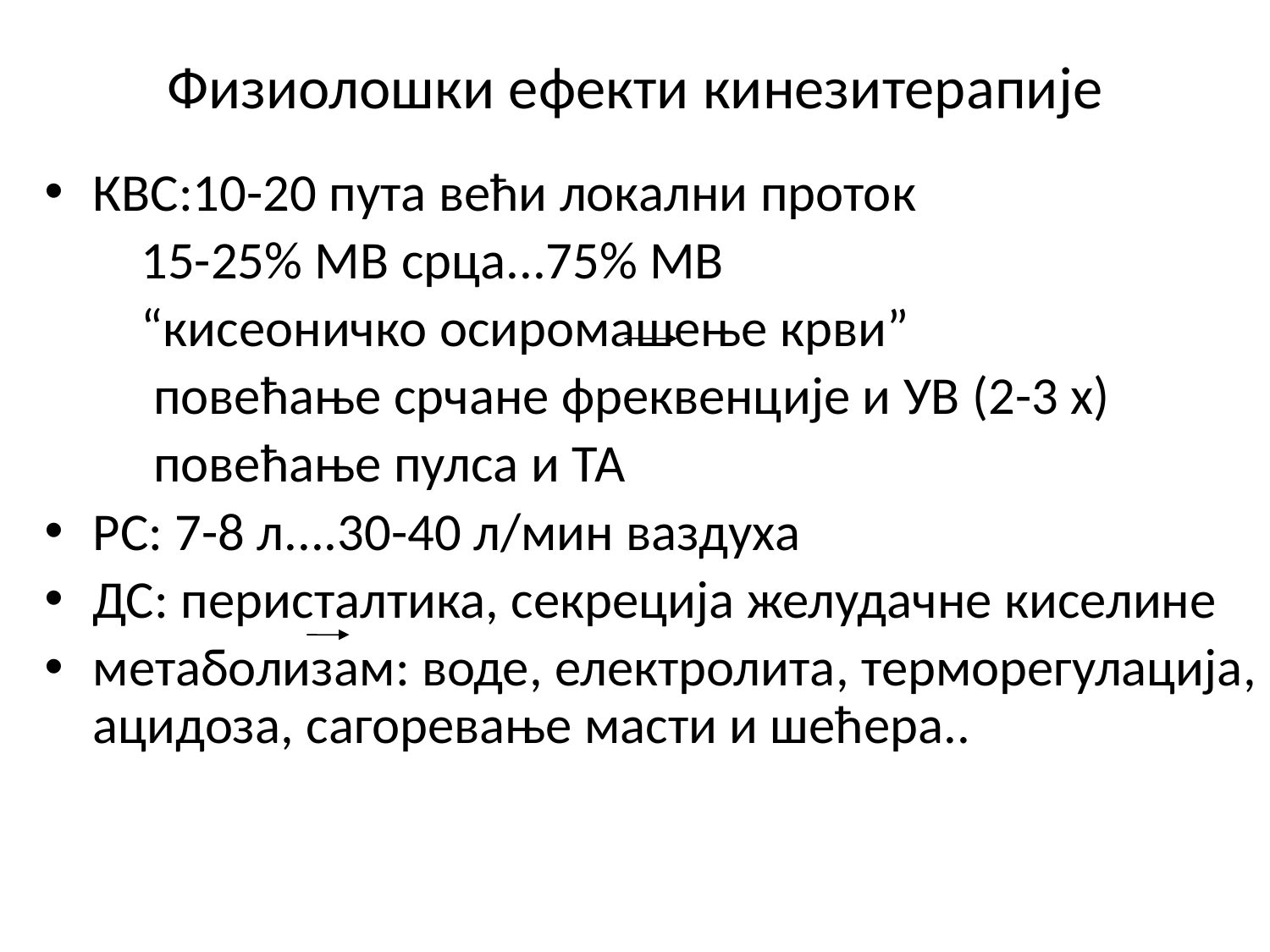

# Физиолошки ефекти кинезитерапије
КВС:10-20 пута већи локални проток
		    15-25% МВ срца...75% МВ
		    “кисеоничко осиромашење крви”
		     повећање срчане фреквенције и УВ (2-3 x)
		     повећање пулса и ТА
РС: 7-8 л....30-40 л/мин ваздуха
ДС: перисталтика, секреција желудачне киселине
метаболизам: воде, електролита, терморегулација, ацидоза, сагоревање масти и шећера..